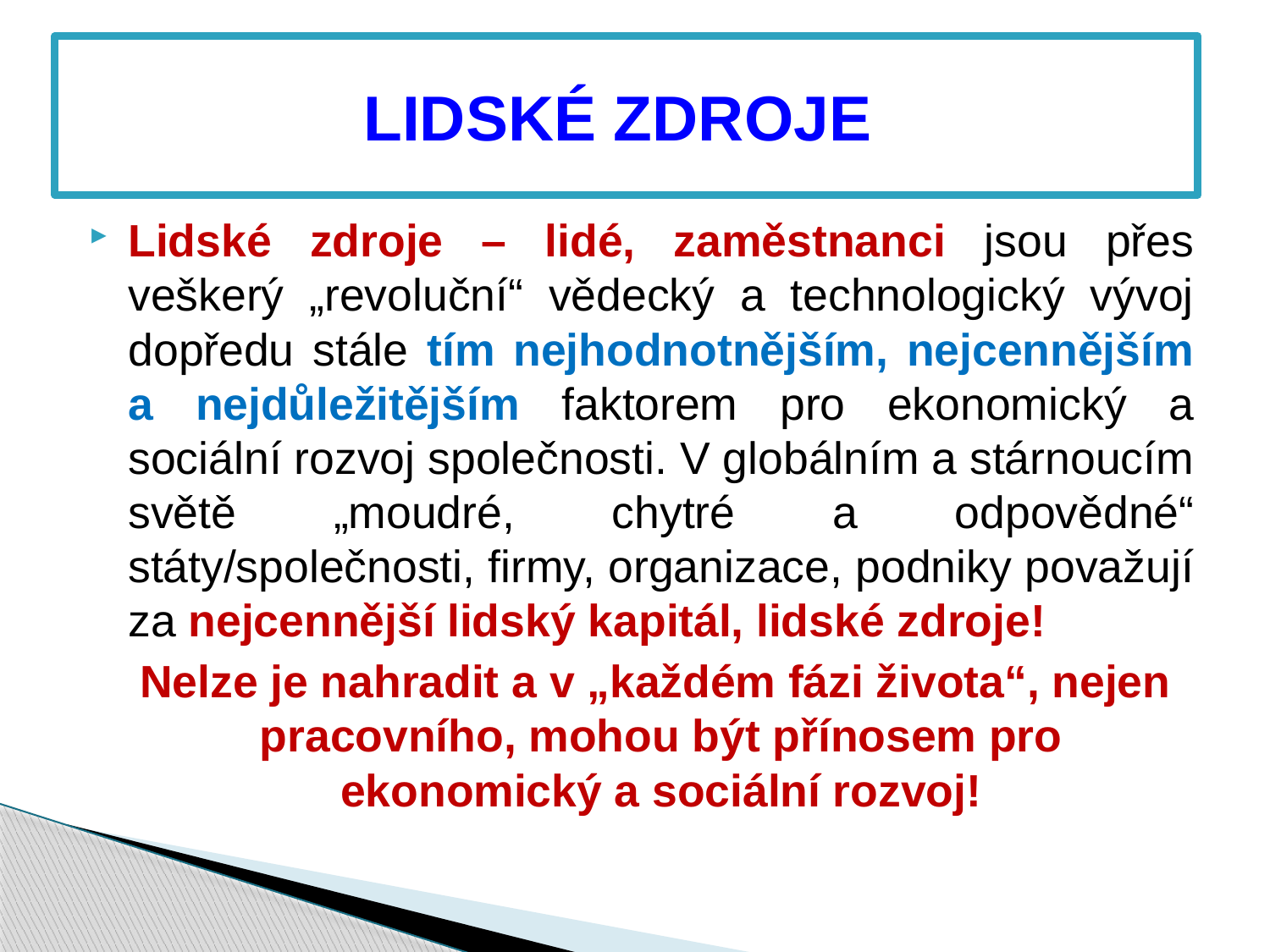

# LIDSKÉ ZDROJE
Lidské zdroje – lidé, zaměstnanci jsou přes veškerý „revoluční“ vědecký a technologický vývoj dopředu stále tím nejhodnotnějším, nejcennějším a nejdůležitějším faktorem pro ekonomický a sociální rozvoj společnosti. V globálním a stárnoucím světě „moudré, chytré a odpovědné“ státy/společnosti, firmy, organizace, podniky považují za nejcennější lidský kapitál, lidské zdroje!
  Nelze je nahradit a v „každém fázi života“, nejen pracovního, mohou být přínosem pro ekonomický a sociální rozvoj!